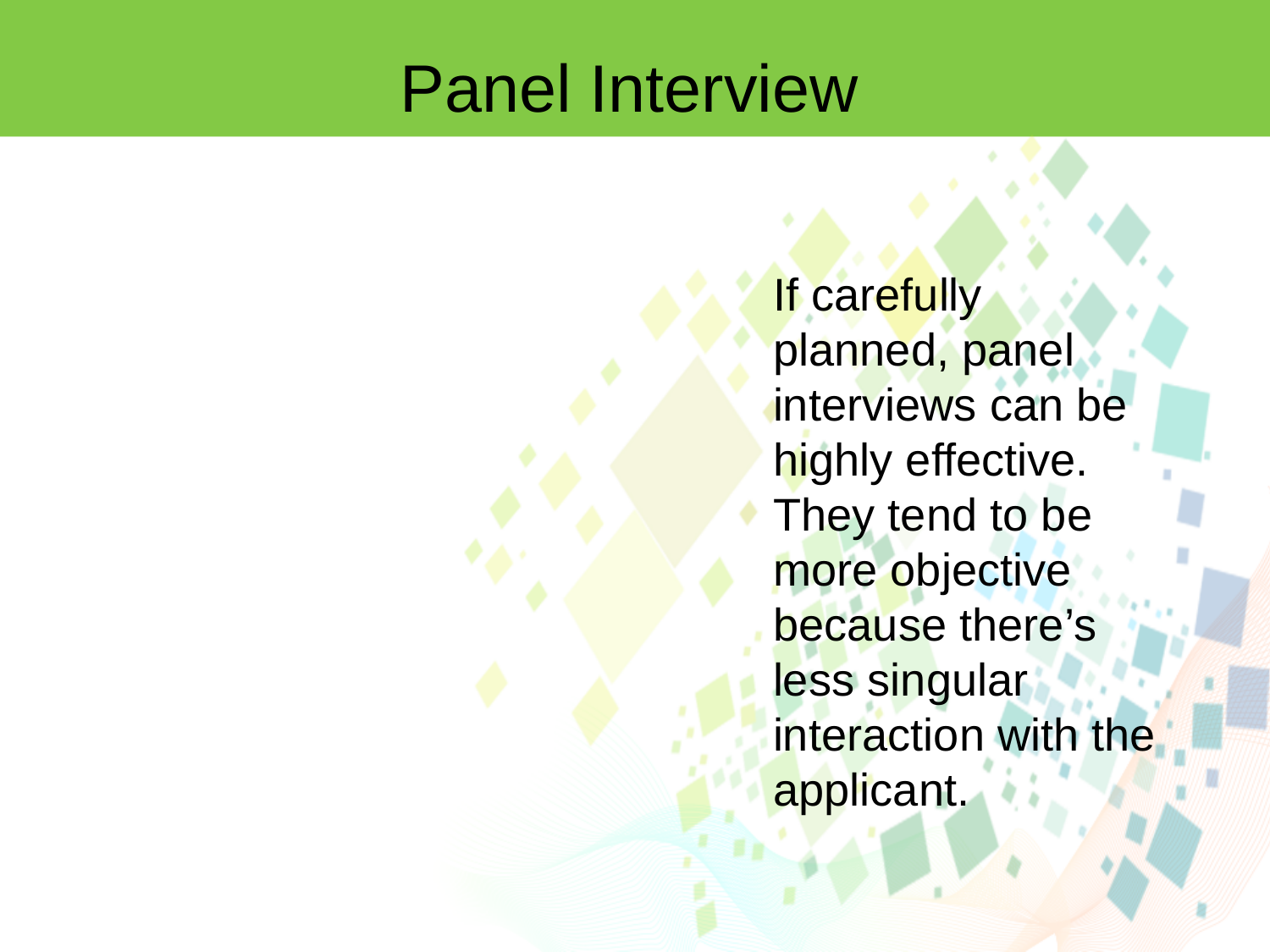

Panel Interview
If carefully planned, panel interviews can be highly effective. They tend to be
more objective because there’s less singular interaction with the applicant.